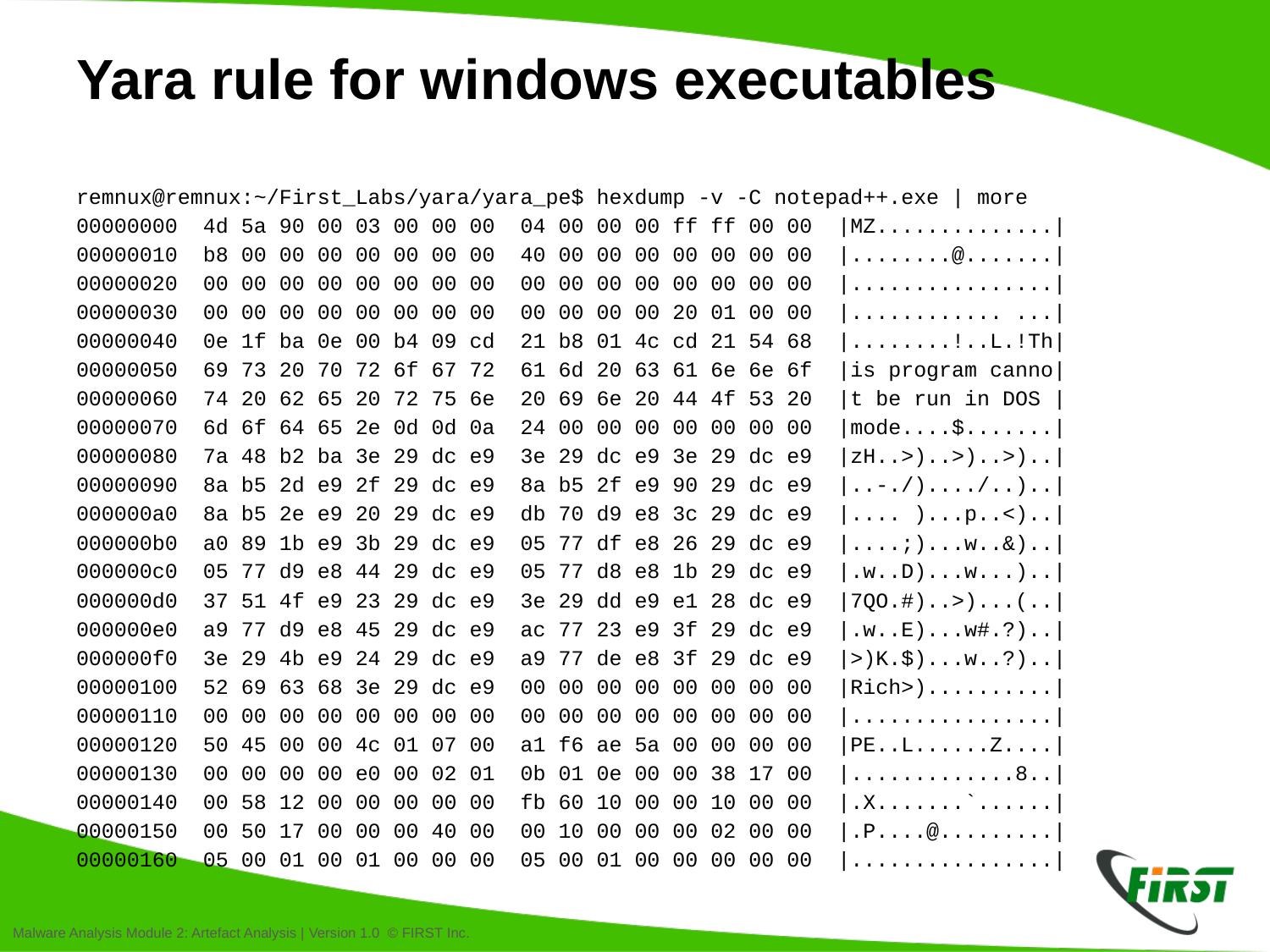

# Yara rule for windows executables
remnux@remnux:~/First_Labs/yara/yara_pe$ hexdump -v -C notepad++.exe | more
00000000  4d 5a 90 00 03 00 00 00  04 00 00 00 ff ff 00 00  |MZ..............|
00000010  b8 00 00 00 00 00 00 00  40 00 00 00 00 00 00 00  |........@.......|
00000020  00 00 00 00 00 00 00 00  00 00 00 00 00 00 00 00  |................|
00000030  00 00 00 00 00 00 00 00  00 00 00 00 20 01 00 00  |............ ...|
00000040  0e 1f ba 0e 00 b4 09 cd  21 b8 01 4c cd 21 54 68  |........!..L.!Th|
00000050  69 73 20 70 72 6f 67 72  61 6d 20 63 61 6e 6e 6f  |is program canno|
00000060  74 20 62 65 20 72 75 6e  20 69 6e 20 44 4f 53 20  |t be run in DOS |
00000070  6d 6f 64 65 2e 0d 0d 0a  24 00 00 00 00 00 00 00  |mode....$.......|
00000080  7a 48 b2 ba 3e 29 dc e9  3e 29 dc e9 3e 29 dc e9  |zH..>)..>)..>)..|
00000090  8a b5 2d e9 2f 29 dc e9  8a b5 2f e9 90 29 dc e9  |..-./)..../..)..|
000000a0  8a b5 2e e9 20 29 dc e9  db 70 d9 e8 3c 29 dc e9  |.... )...p..<)..|
000000b0  a0 89 1b e9 3b 29 dc e9  05 77 df e8 26 29 dc e9  |....;)...w..&)..|
000000c0  05 77 d9 e8 44 29 dc e9  05 77 d8 e8 1b 29 dc e9  |.w..D)...w...)..|
000000d0  37 51 4f e9 23 29 dc e9  3e 29 dd e9 e1 28 dc e9  |7QO.#)..>)...(..|
000000e0  a9 77 d9 e8 45 29 dc e9  ac 77 23 e9 3f 29 dc e9  |.w..E)...w#.?)..|
000000f0  3e 29 4b e9 24 29 dc e9  a9 77 de e8 3f 29 dc e9  |>)K.$)...w..?)..|
00000100  52 69 63 68 3e 29 dc e9  00 00 00 00 00 00 00 00  |Rich>)..........|
00000110  00 00 00 00 00 00 00 00  00 00 00 00 00 00 00 00  |................|
00000120  50 45 00 00 4c 01 07 00  a1 f6 ae 5a 00 00 00 00  |PE..L......Z....|
00000130  00 00 00 00 e0 00 02 01  0b 01 0e 00 00 38 17 00  |.............8..|
00000140  00 58 12 00 00 00 00 00  fb 60 10 00 00 10 00 00  |.X.......`......|
00000150  00 50 17 00 00 00 40 00  00 10 00 00 00 02 00 00  |.P....@.........|
00000160  05 00 01 00 01 00 00 00  05 00 01 00 00 00 00 00  |................|